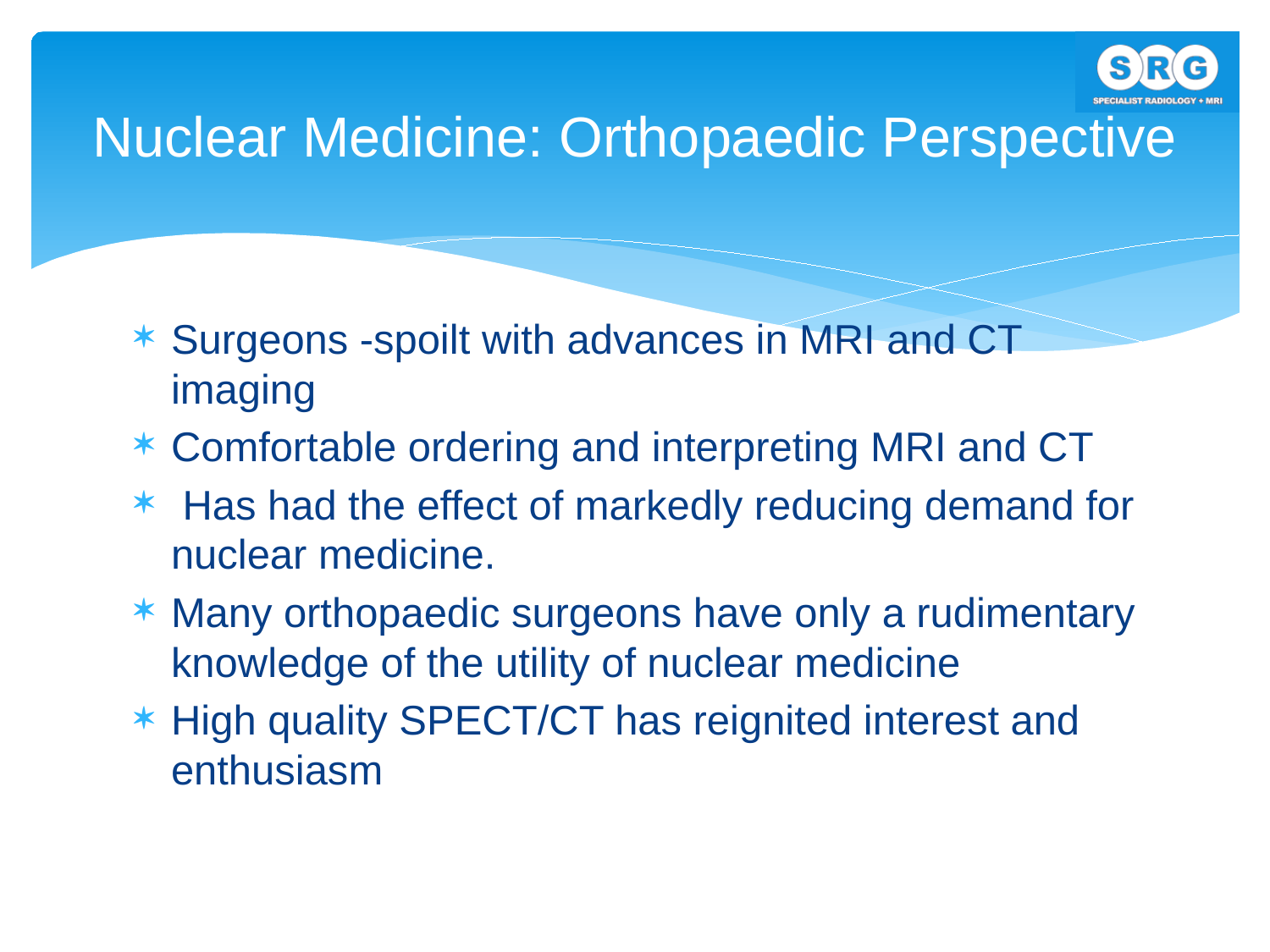

# Nuclear Medicine: Orthopaedic Perspective
Surgeons -spoilt with advances in MRI and CT imaging
Comfortable ordering and interpreting MRI and CT
 Has had the effect of markedly reducing demand for nuclear medicine.
Many orthopaedic surgeons have only a rudimentary knowledge of the utility of nuclear medicine
High quality SPECT/CT has reignited interest and enthusiasm